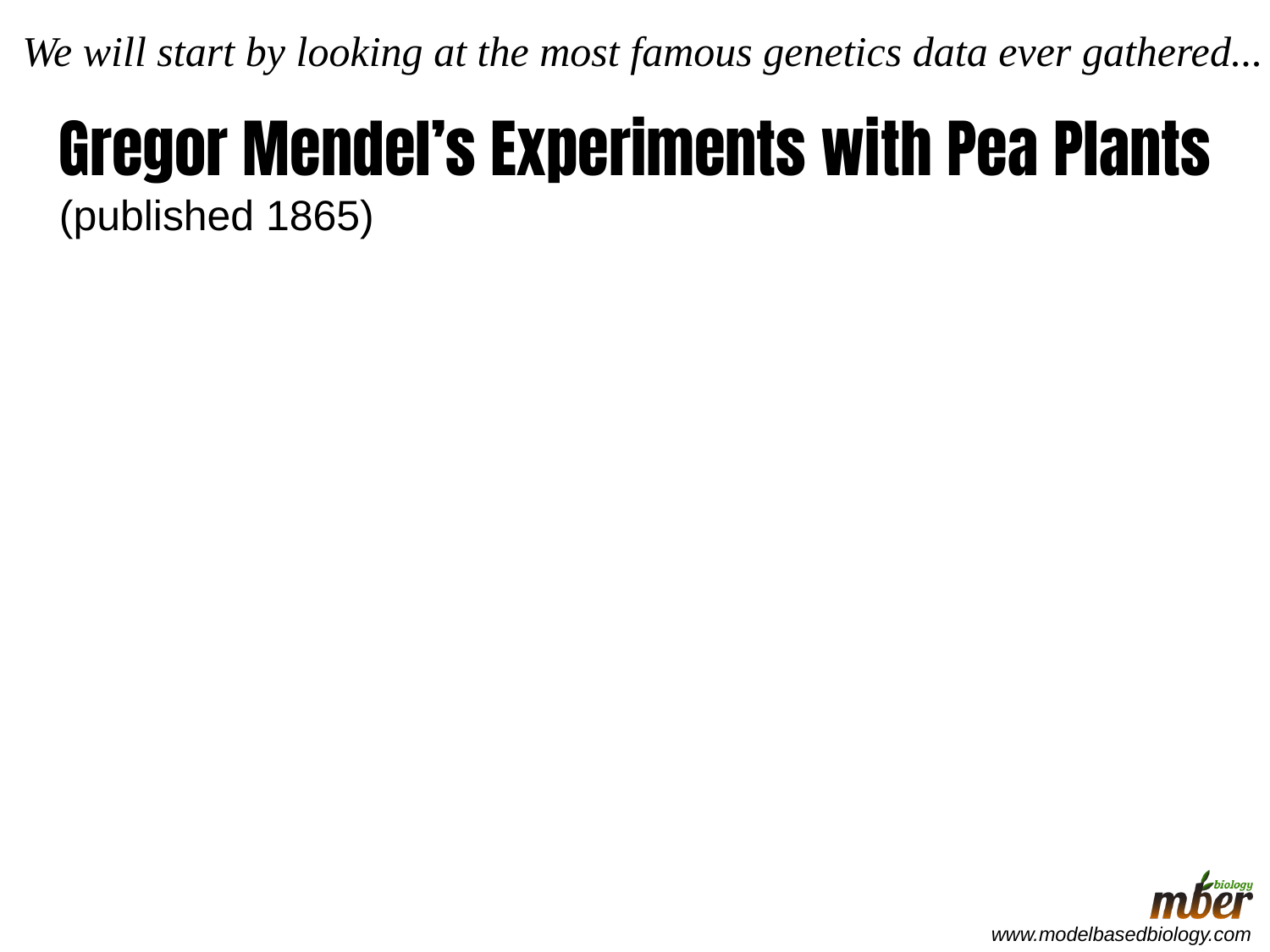

We will start by looking at the most famous genetics data ever gathered...
Gregor Mendel’s Experiments with Pea Plants
(published 1865)